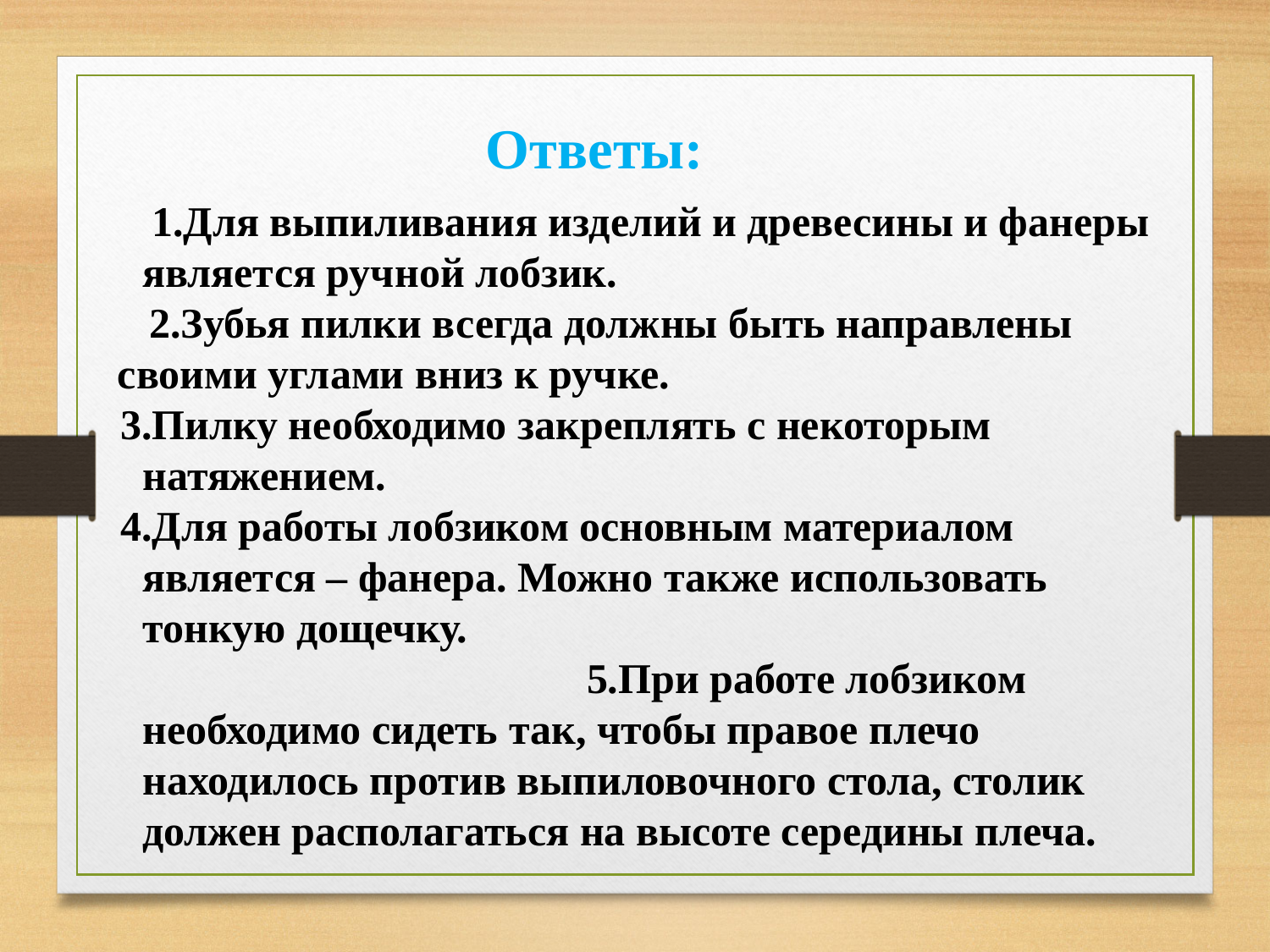

Ответы:
 1.Для выпиливания изделий и древесины и фанеры является ручной лобзик.
   2.Зубья пилки всегда должны быть направлены        своими углами вниз к ручке.
3.Пилку необходимо закреплять с некоторым натяжением.
4.Для работы лобзиком основным материалом является – фанера. Можно также использовать тонкую дощечку.                                                                                                            5.При работе лобзиком необходимо сидеть так, чтобы правое плечо находилось против выпиловочного стола, столик должен располагаться на высоте середины плеча.